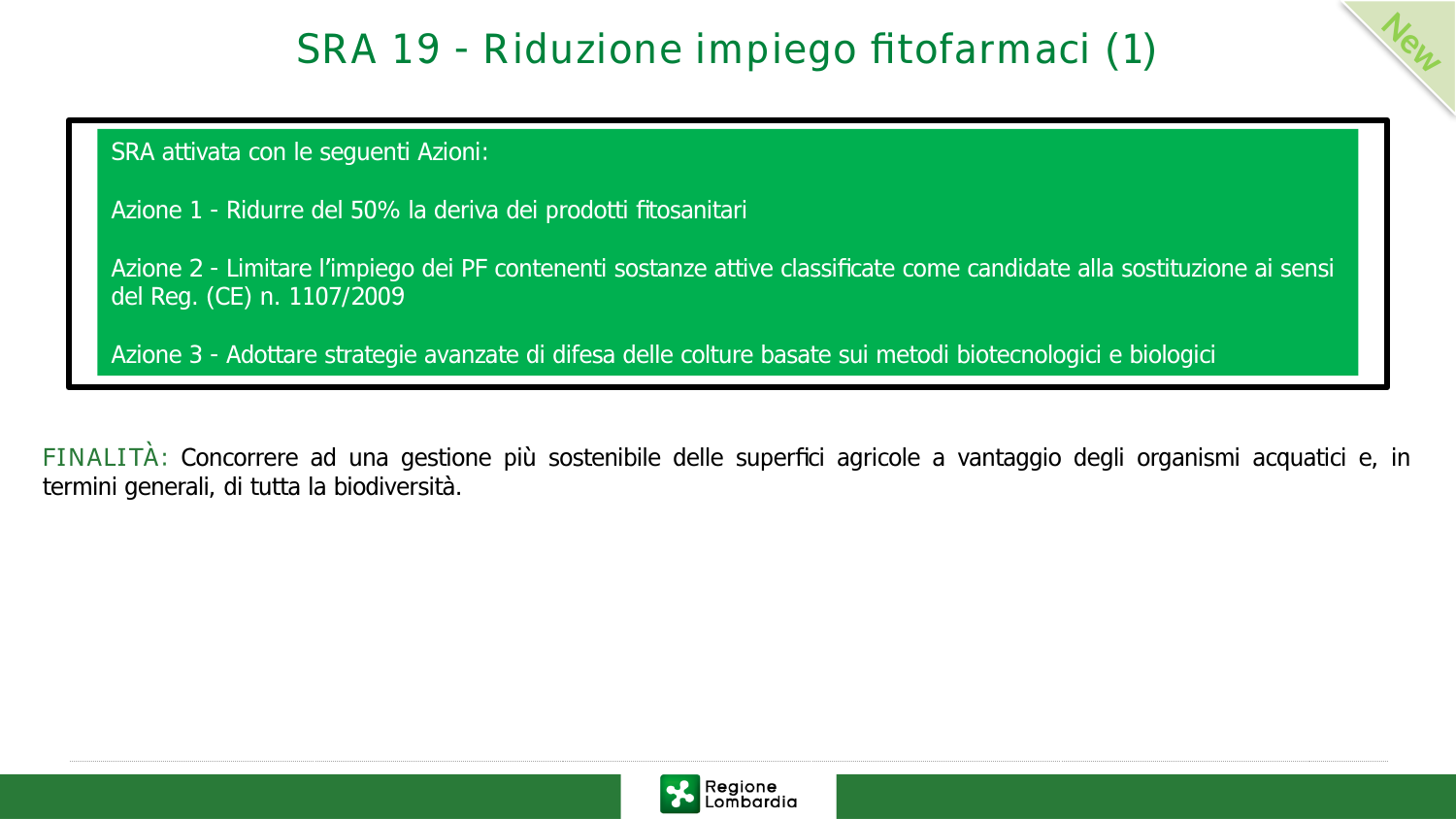

New
# SRA 19 - Riduzione impiego fitofarmaci (1)

SRA attivata con le seguenti Azioni:

Azione 1 - Ridurre del 50% la deriva dei prodotti fitosanitari

Azione 2 - Limitare l’impiego dei PF contenenti sostanze attive classificate come candidate alla sostituzione ai sensi del Reg. (CE) n. 1107/2009

Azione 3 - Adottare strategie avanzate di difesa delle colture basate sui metodi biotecnologici e biologici
FINALITÀ: Concorrere ad una gestione più sostenibile delle superfici agricole a vantaggio degli organismi acquatici e, in termini generali, di tutta la biodiversità.